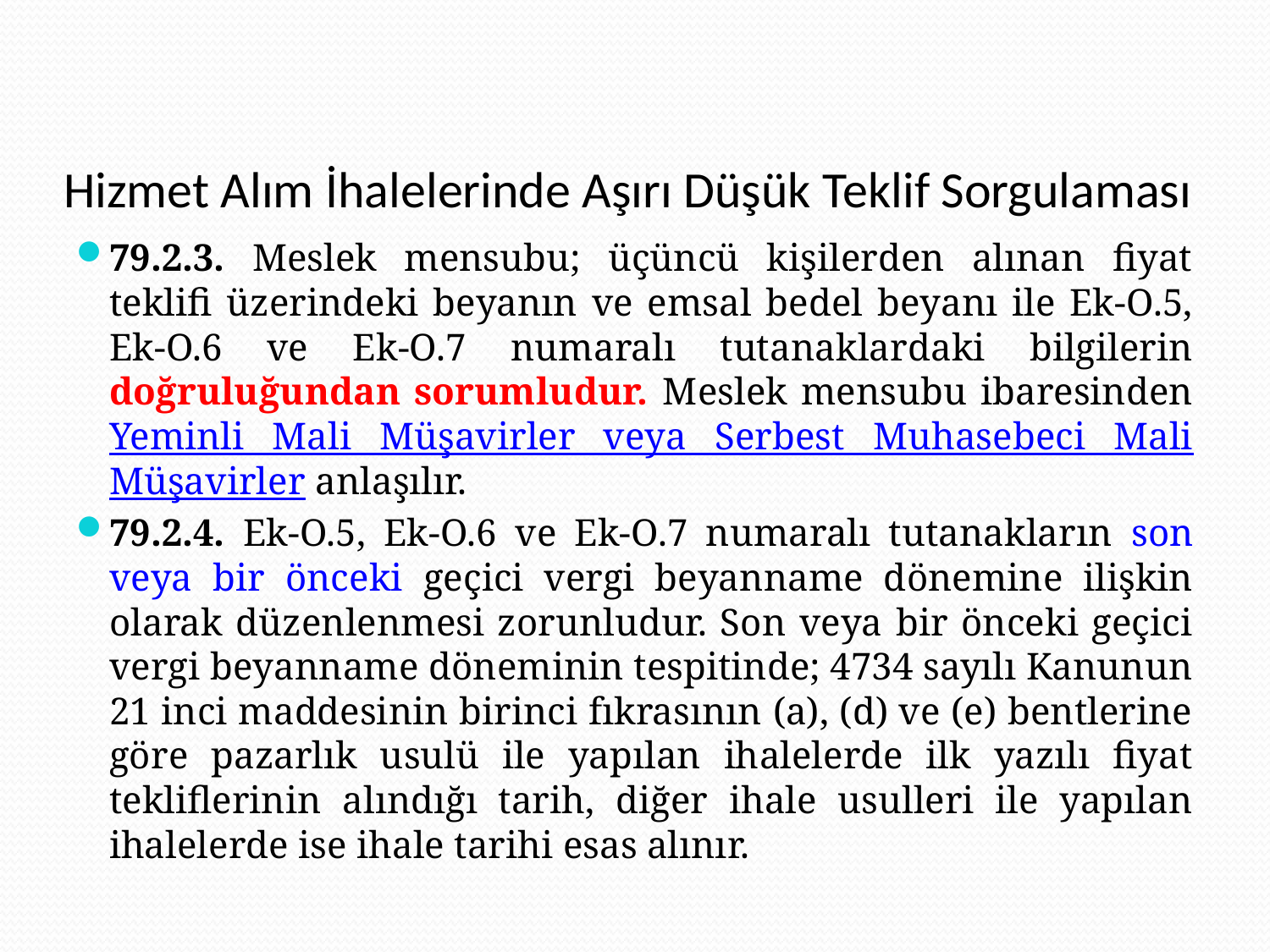

# Hizmet Alım İhalelerinde Aşırı Düşük Teklif Sorgulaması
79.2.3. Meslek mensubu; üçüncü kişilerden alınan fiyat teklifi üzerindeki beyanın ve emsal bedel beyanı ile Ek-O.5, Ek-O.6 ve Ek-O.7 numaralı tutanaklardaki bilgilerin doğruluğundan sorumludur. Meslek mensubu ibaresinden Yeminli Mali Müşavirler veya Serbest Muhasebeci Mali Müşavirler anlaşılır.
79.2.4. Ek-O.5, Ek-O.6 ve Ek-O.7 numaralı tutanakların son veya bir önceki geçici vergi beyanname dönemine ilişkin olarak düzenlenmesi zorunludur. Son veya bir önceki geçici vergi beyanname döneminin tespitinde; 4734 sayılı Kanunun 21 inci maddesinin birinci fıkrasının (a), (d) ve (e) bentlerine göre pazarlık usulü ile yapılan ihalelerde ilk yazılı fiyat tekliflerinin alındığı tarih, diğer ihale usulleri ile yapılan ihalelerde ise ihale tarihi esas alınır.